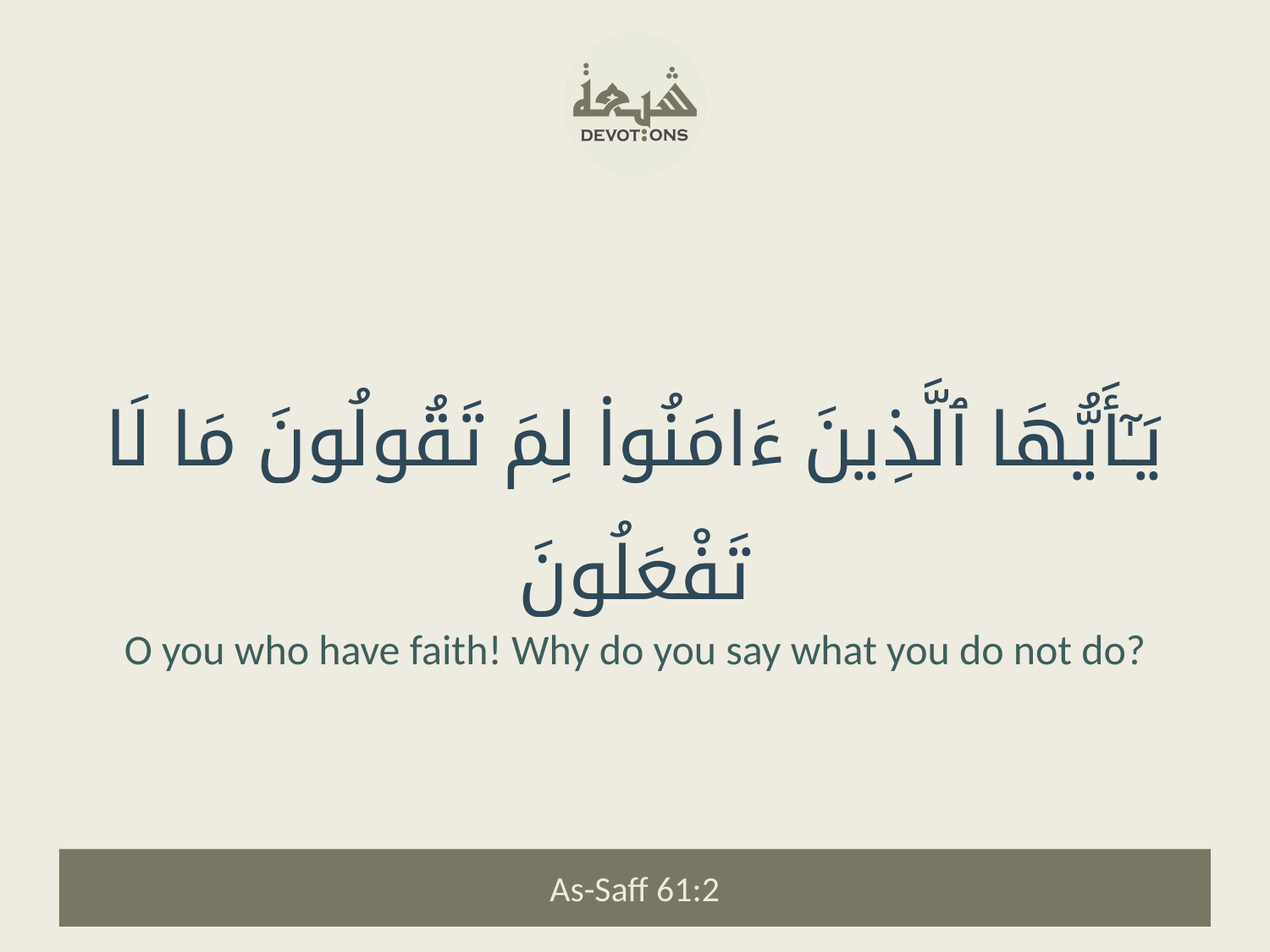

يَـٰٓأَيُّهَا ٱلَّذِينَ ءَامَنُوا۟ لِمَ تَقُولُونَ مَا لَا تَفْعَلُونَ
O you who have faith! Why do you say what you do not do?
As-Saff 61:2